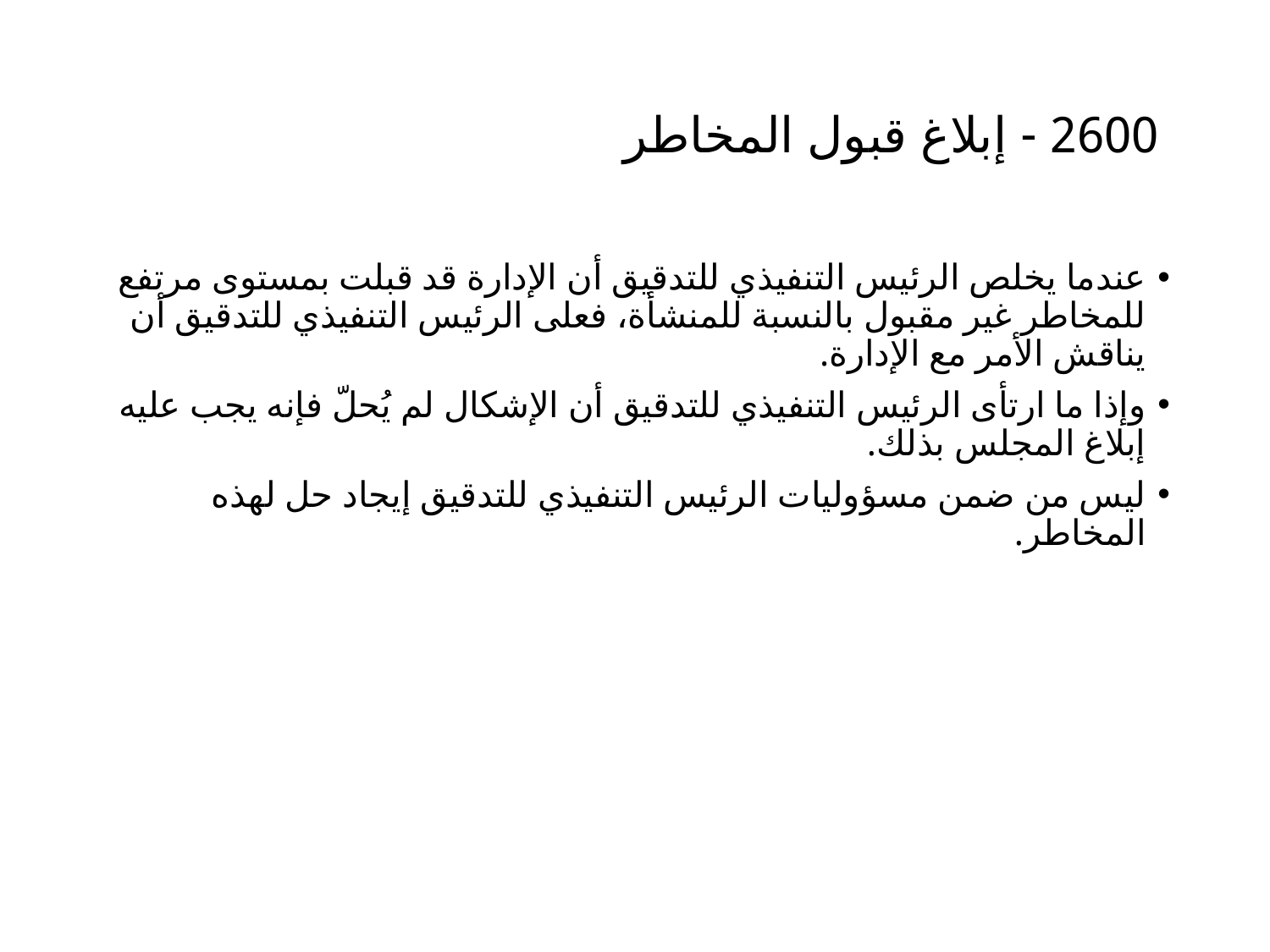

# 2600 - إبلاغ قبول المخاطر
عندما يخلص الرئيس التنفيذي للتدقيق أن الإدارة قد قبلت بمستوى مرتفع للمخاطر غير مقبول بالنسبة للمنشأة، فعلى الرئيس التنفيذي للتدقيق أن يناقش الأمر مع الإدارة.
وإذا ما ارتأى الرئيس التنفيذي للتدقيق أن الإشكال لم يُحلّ فإنه يجب عليه إبلاغ المجلس بذلك.
ليس من ضمن مسؤوليات الرئيس التنفيذي للتدقيق إيجاد حل لهذه المخاطر.